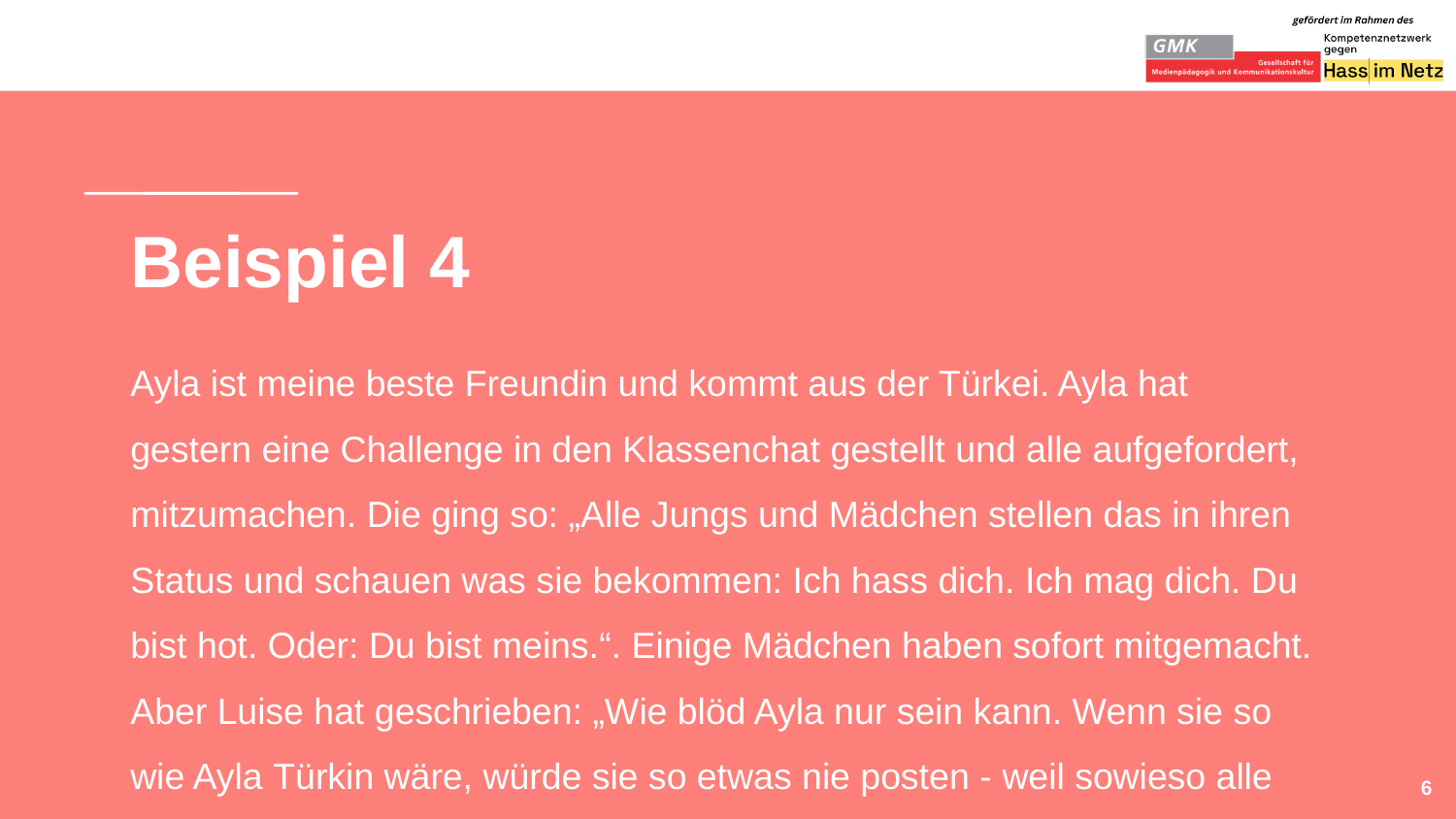

# Beispiel 4
Ayla ist meine beste Freundin und kommt aus der Türkei. Ayla hat gestern eine Challenge in den Klassenchat gestellt und alle aufgefordert, mitzumachen. Die ging so: „Alle Jungs und Mädchen stellen das in ihren Status und schauen was sie bekommen: Ich hass dich. Ich mag dich. Du bist hot. Oder: Du bist meins.“. Einige Mädchen haben sofort mitgemacht. Aber Luise hat geschrieben: „Wie blöd Ayla nur sein kann. Wenn sie so wie Ayla Türkin wäre, würde sie so etwas nie posten - weil sowieso alle Türken hassen!“
6